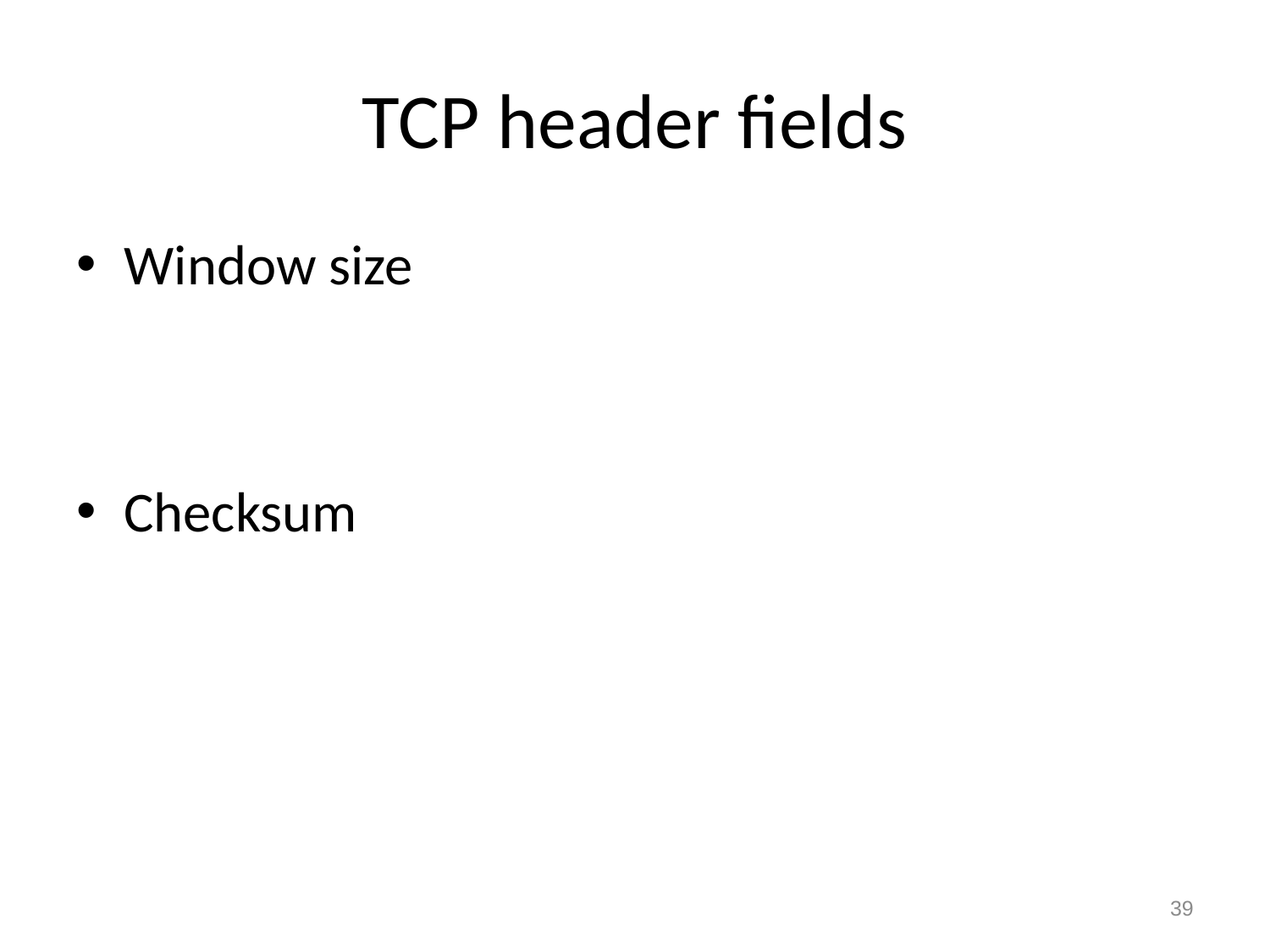

# TCP header fields
Window size

Checksum

39